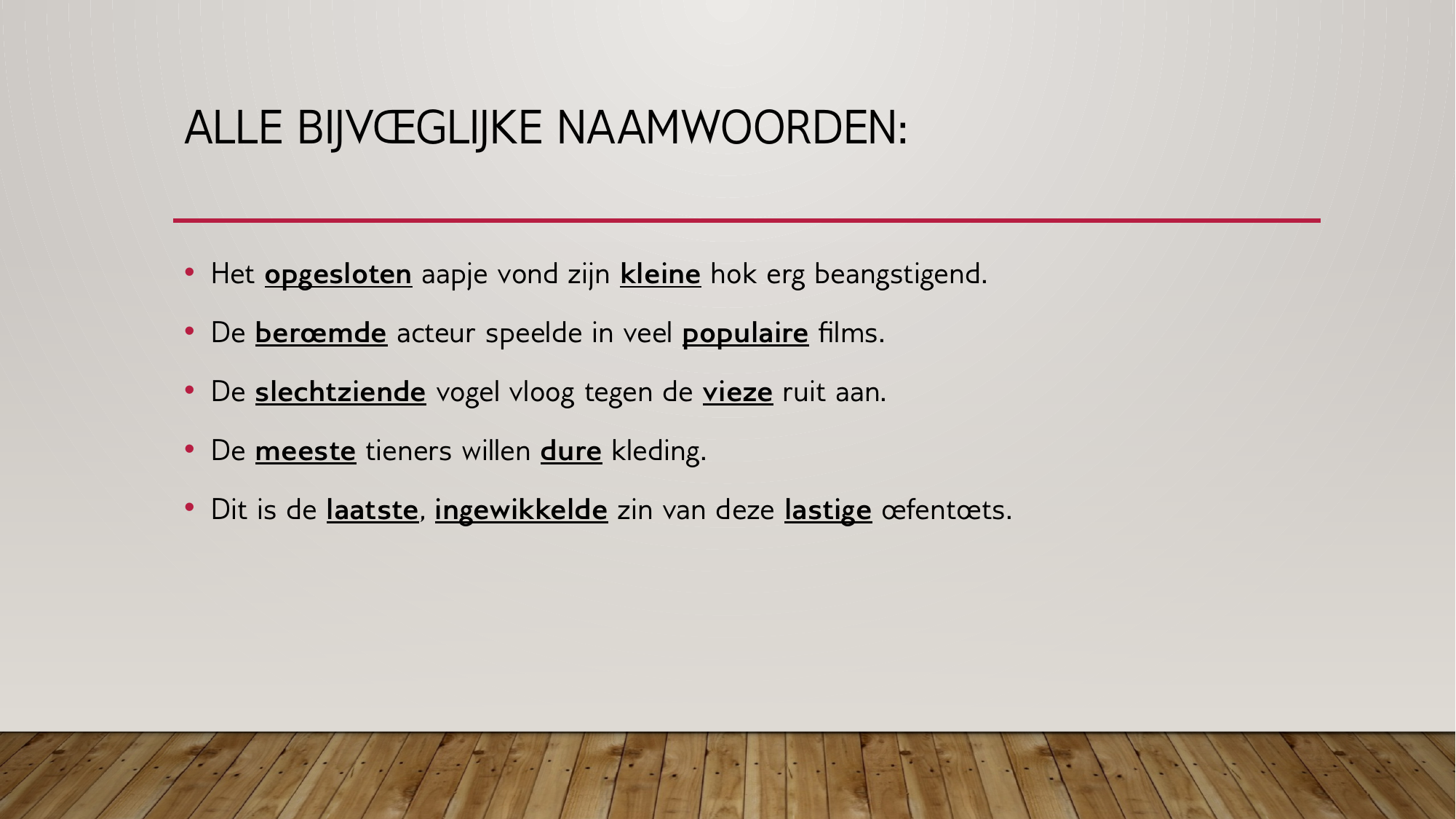

# Alle bijvoeglijke naamwoorden:
Het opgesloten aapje vond zijn kleine hok erg beangstigend.
De beroemde acteur speelde in veel populaire films.
De slechtziende vogel vloog tegen de vieze ruit aan.
De meeste tieners willen dure kleding.
Dit is de laatste, ingewikkelde zin van deze lastige oefentoets.